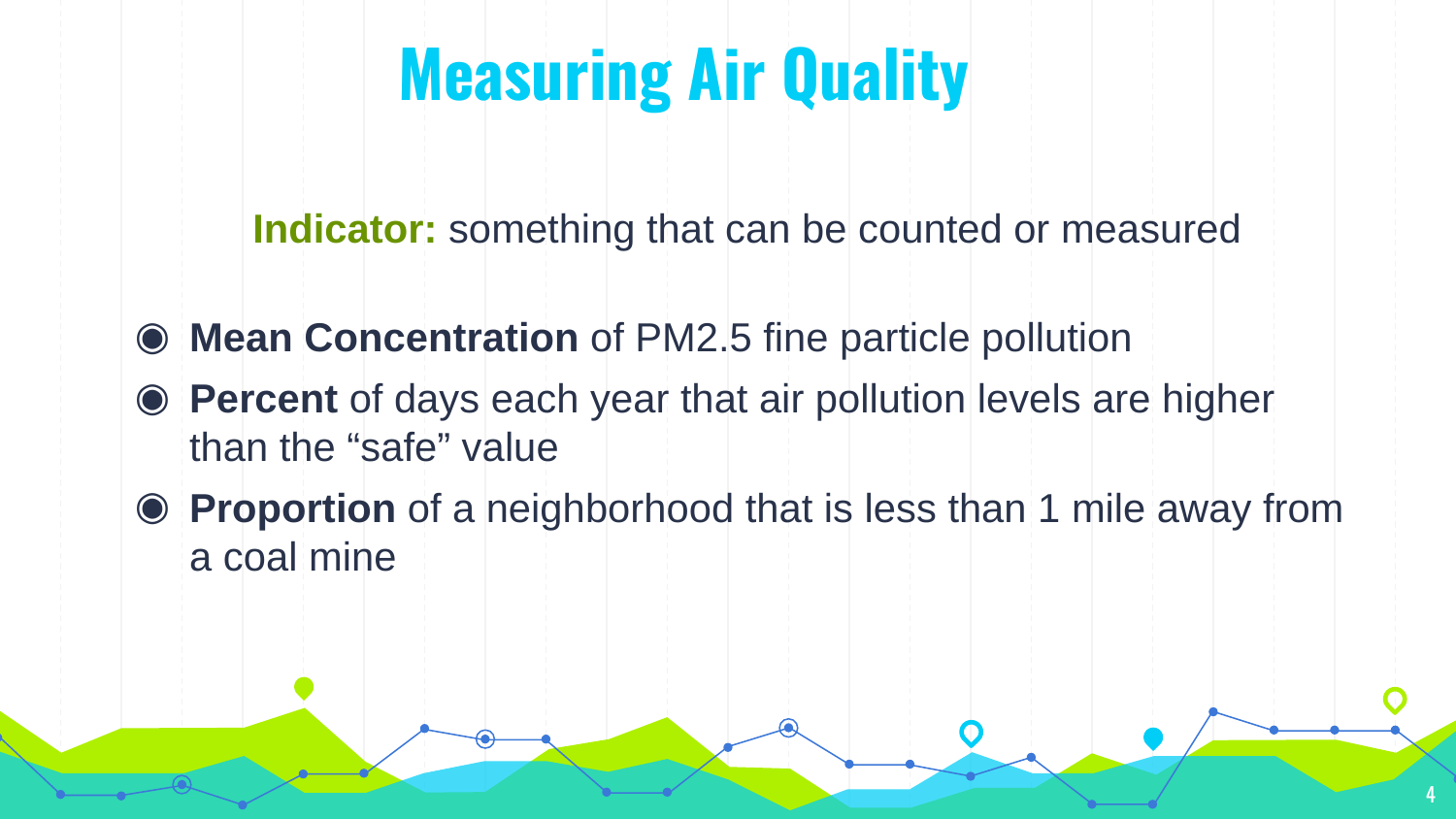

# Measuring Air Quality
Indicator: something that can be counted or measured
Mean Concentration of PM2.5 fine particle pollution
Percent of days each year that air pollution levels are higher than the “safe” value
Proportion of a neighborhood that is less than 1 mile away from a coal mine

4